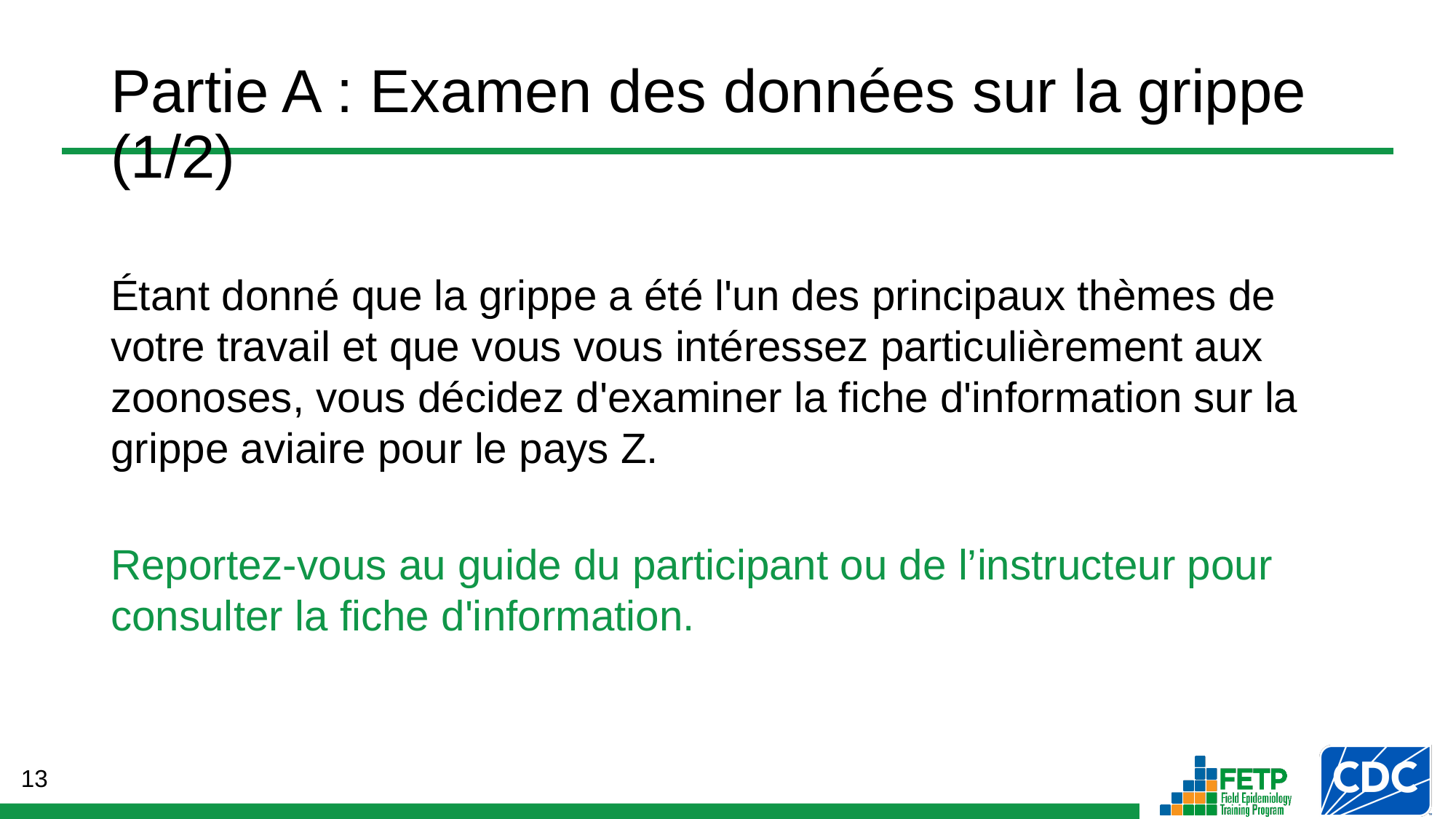

# Partie A : Examen des données sur la grippe (1/2)
Étant donné que la grippe a été l'un des principaux thèmes de votre travail et que vous vous intéressez particulièrement aux zoonoses, vous décidez d'examiner la fiche d'information sur la grippe aviaire pour le pays Z.

Reportez-vous au guide du participant ou de l’instructeur pour consulter la fiche d'information.